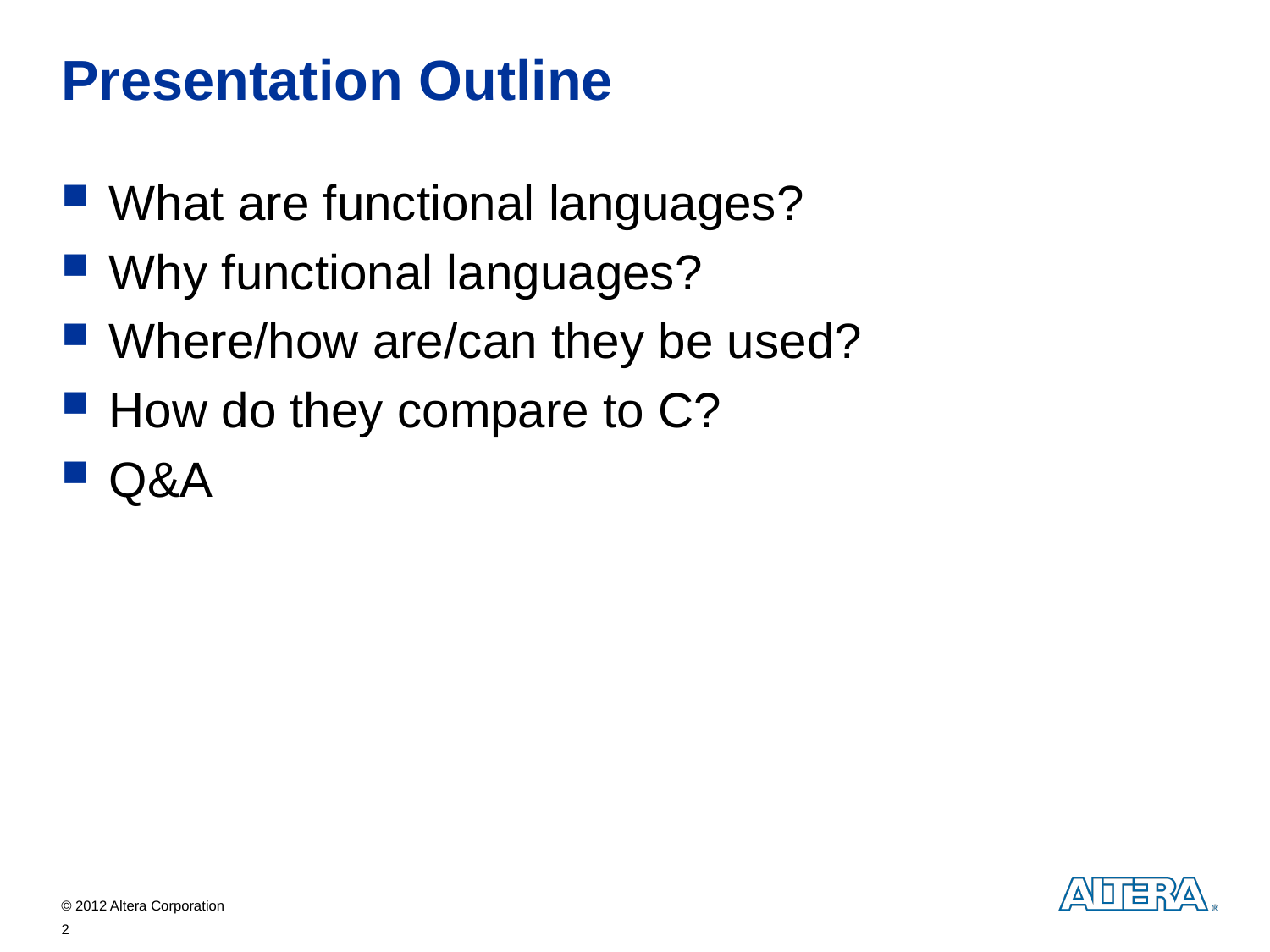

# Presentation Outline
What are functional languages?
Why functional languages?
Where/how are/can they be used?
How do they compare to C?
Q&A

2